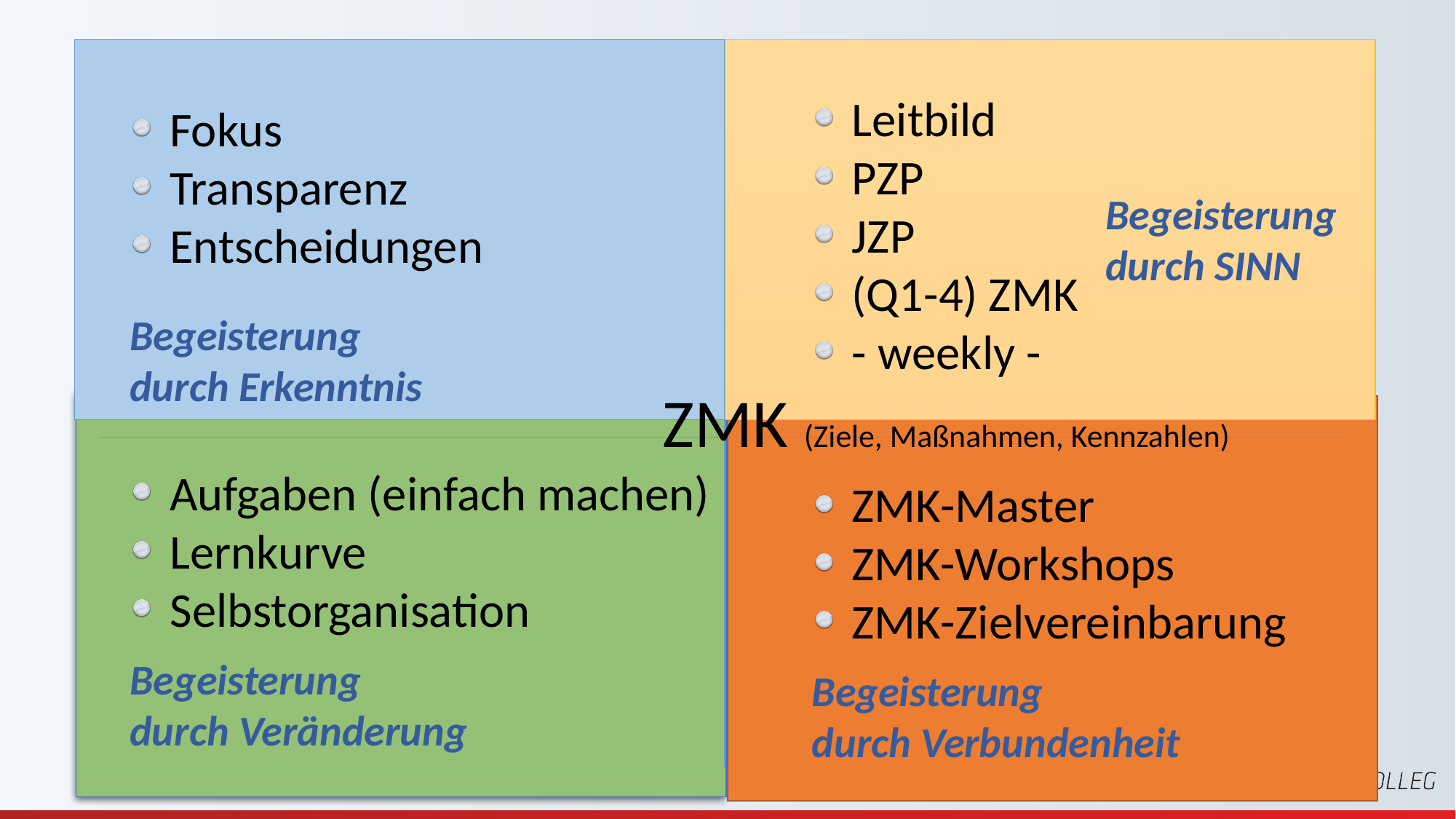

Leitbild
PZP
JZP
(Q1-4) ZMK
- weekly -
Fokus
Transparenz
Entscheidungen
Begeisterung
durch SINN
Begeisterung
durch Erkenntnis
ZMK (Ziele, Maßnahmen, Kennzahlen)

Aufgaben (einfach machen)
Lernkurve
Selbstorganisation
ZMK-Master
ZMK-Workshops
ZMK-Zielvereinbarung
Begeisterung
durch Veränderung
Begeisterung
durch Verbundenheit